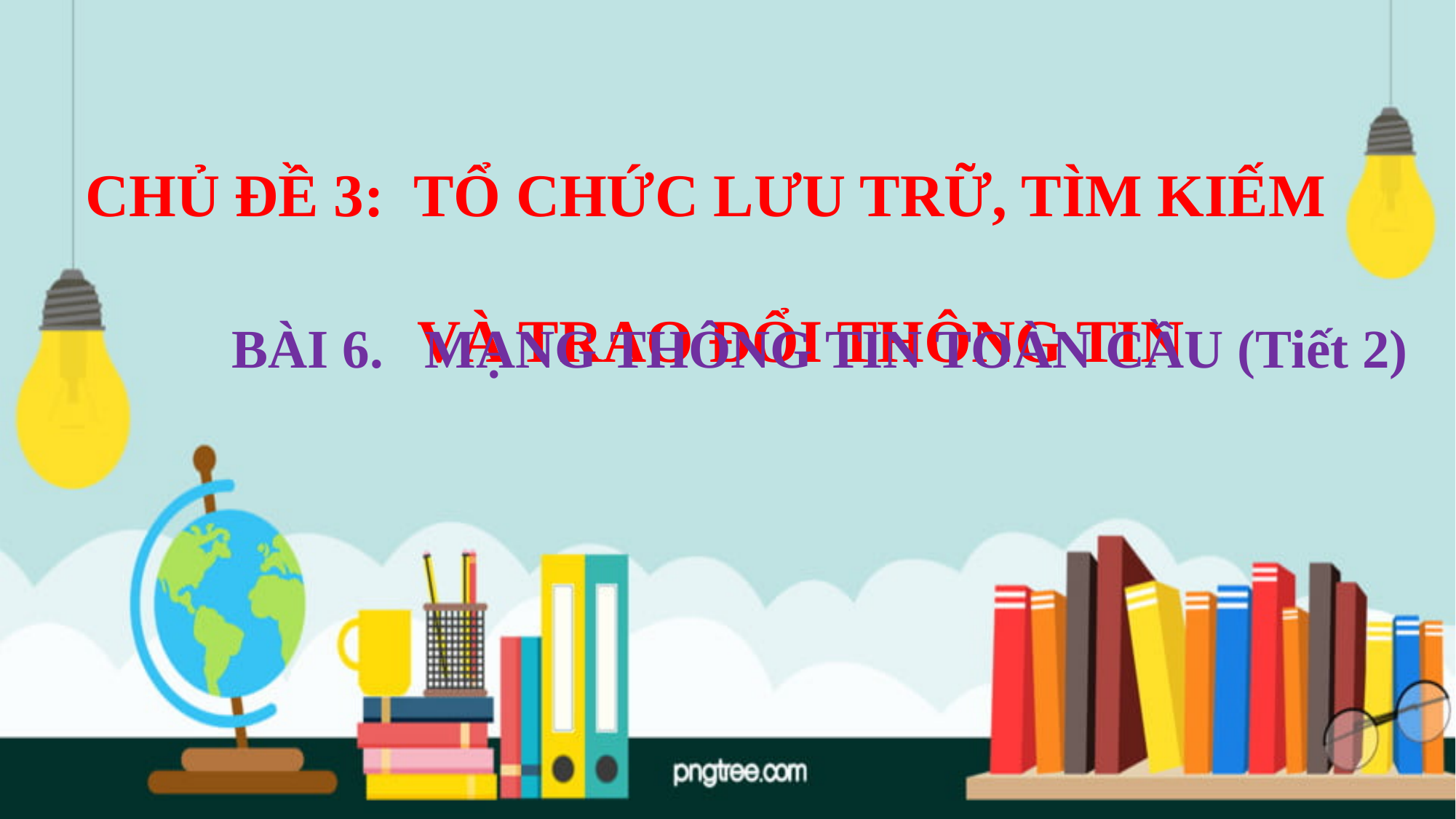

CHỦ ĐỀ 3:  TỔ CHỨC LƯU TRỮ, TÌM KIẾM
                      VÀ TRAO ĐỔI THÔNG TIN
BÀI 6.   MẠNG THÔNG TIN TOÀN CẦU (Tiết 2)